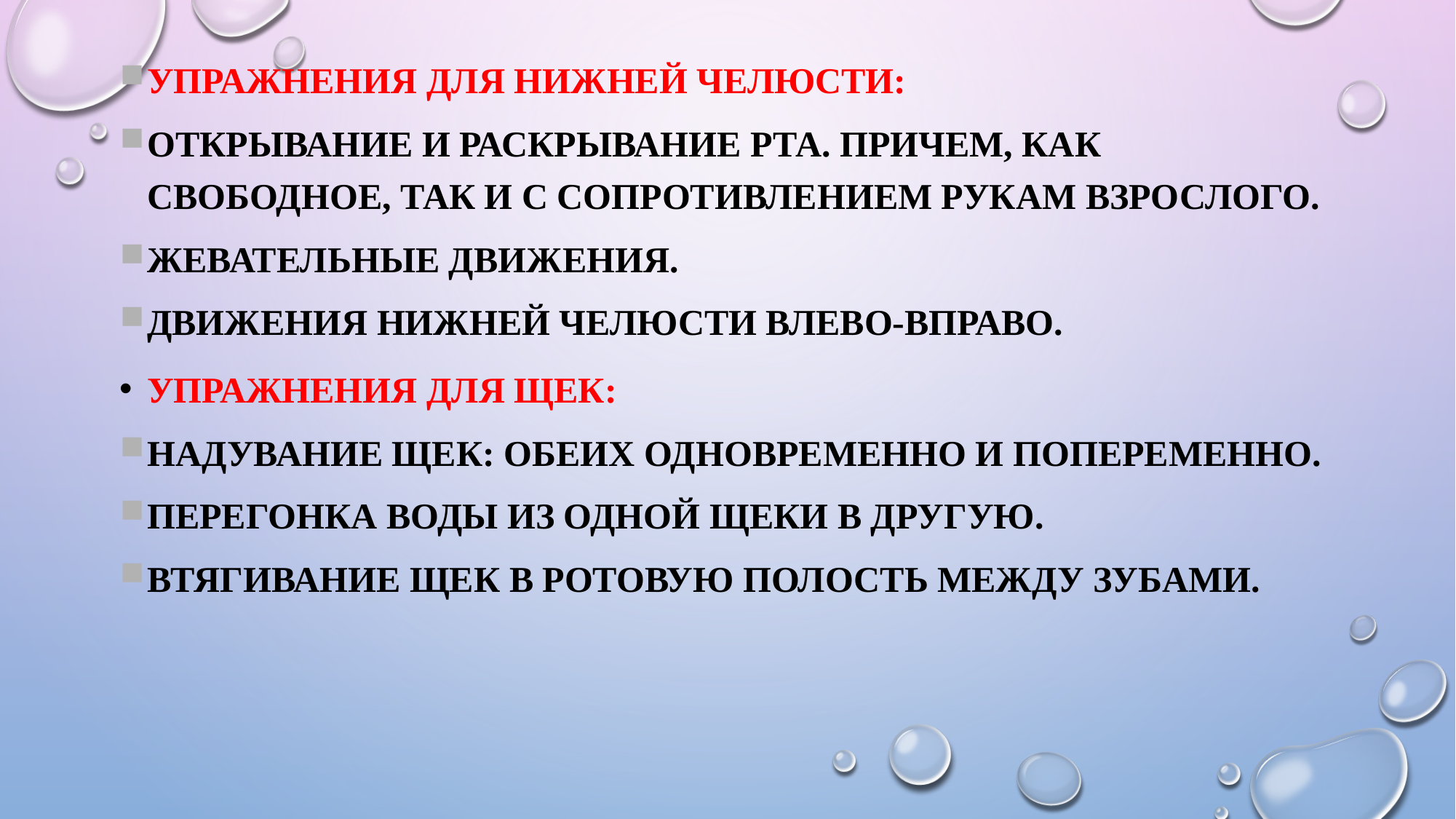

Упражнения для нижней челюсти:
Открывание и раскрывание рта. Причем, как свободное, так и с сопротивлением рукам взрослого.
Жевательные движения.
Движения нижней челюсти влево-вправо.
Упражнения для щек:
Надувание щек: обеих одновременно и попеременно.
Перегонка воды из одной щеки в другую.
Втягивание щек в ротовую полость между зубами.